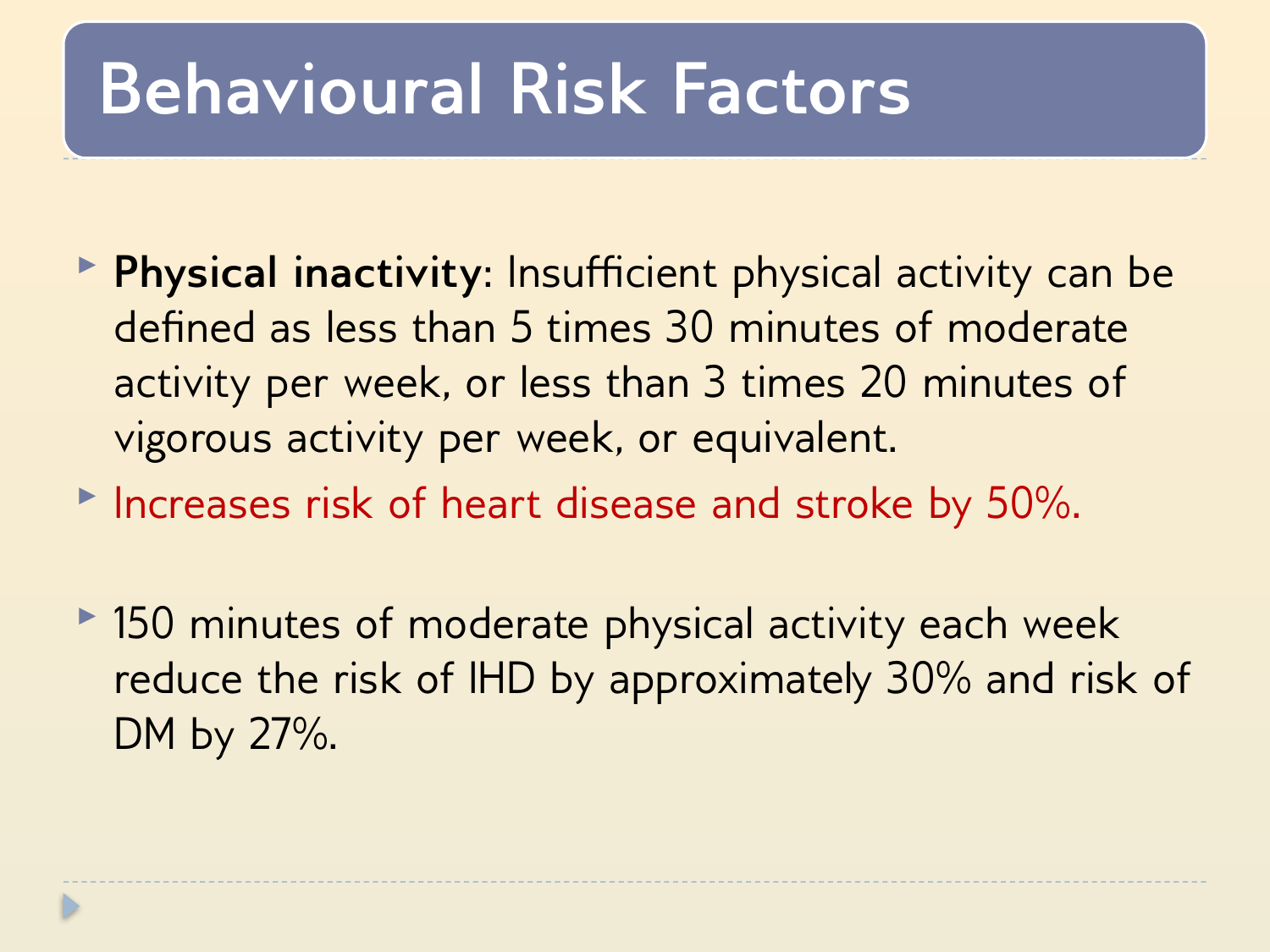

Behavioural Risk Factors

Physical inactivity: Insufficient physical activity can be defined as less than 5 times 30 minutes of moderate activity per week, or less than 3 times 20 minutes of vigorous activity per week, or equivalent.
Increases risk of heart disease and stroke by 50%.
150 minutes of moderate physical activity each week reduce the risk of IHD by approximately 30% and risk of DM by 27%.